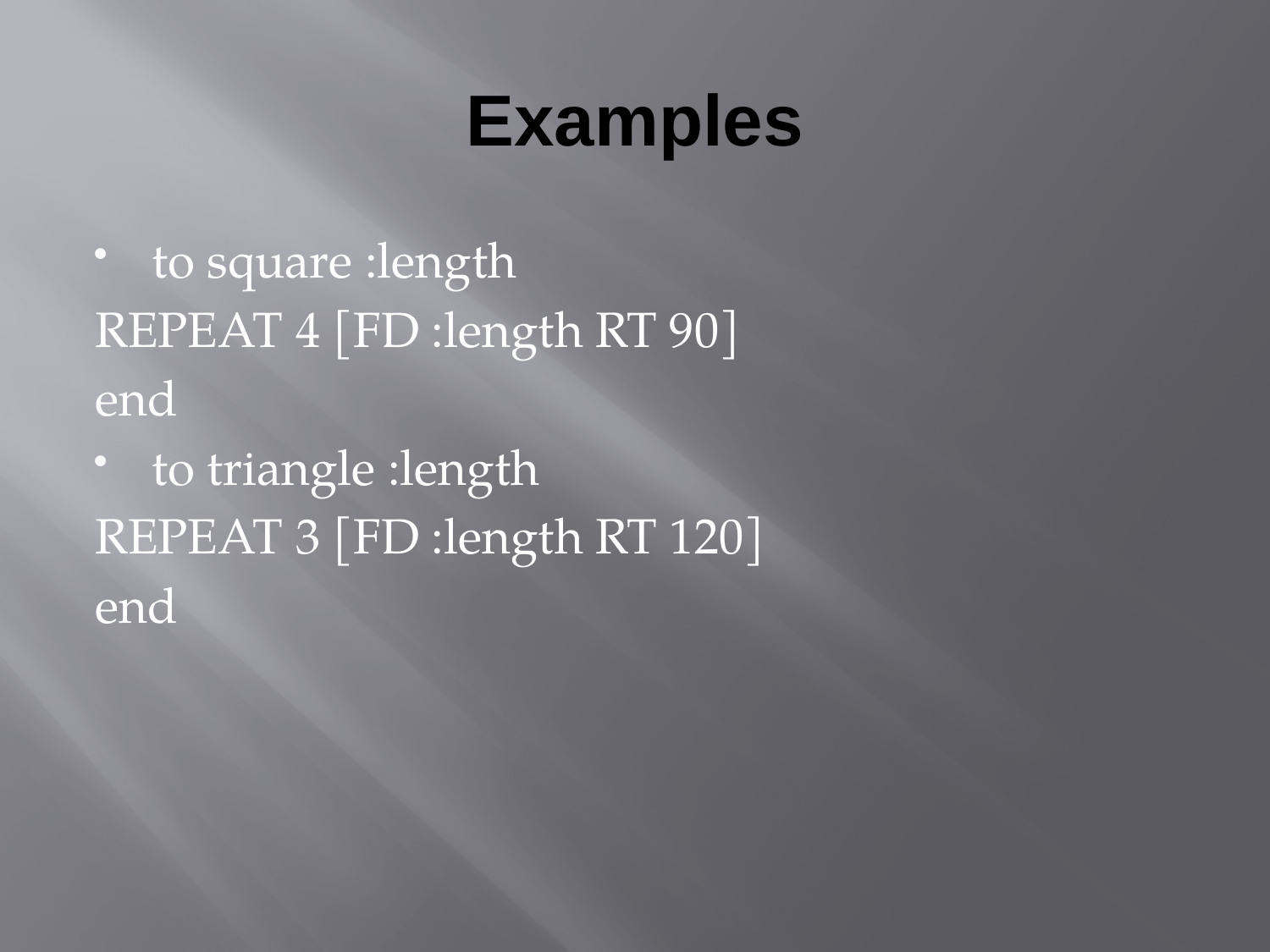

# Examples
to square :length
REPEAT 4 [FD :length RT 90]
end
to triangle :length
REPEAT 3 [FD :length RT 120]
end